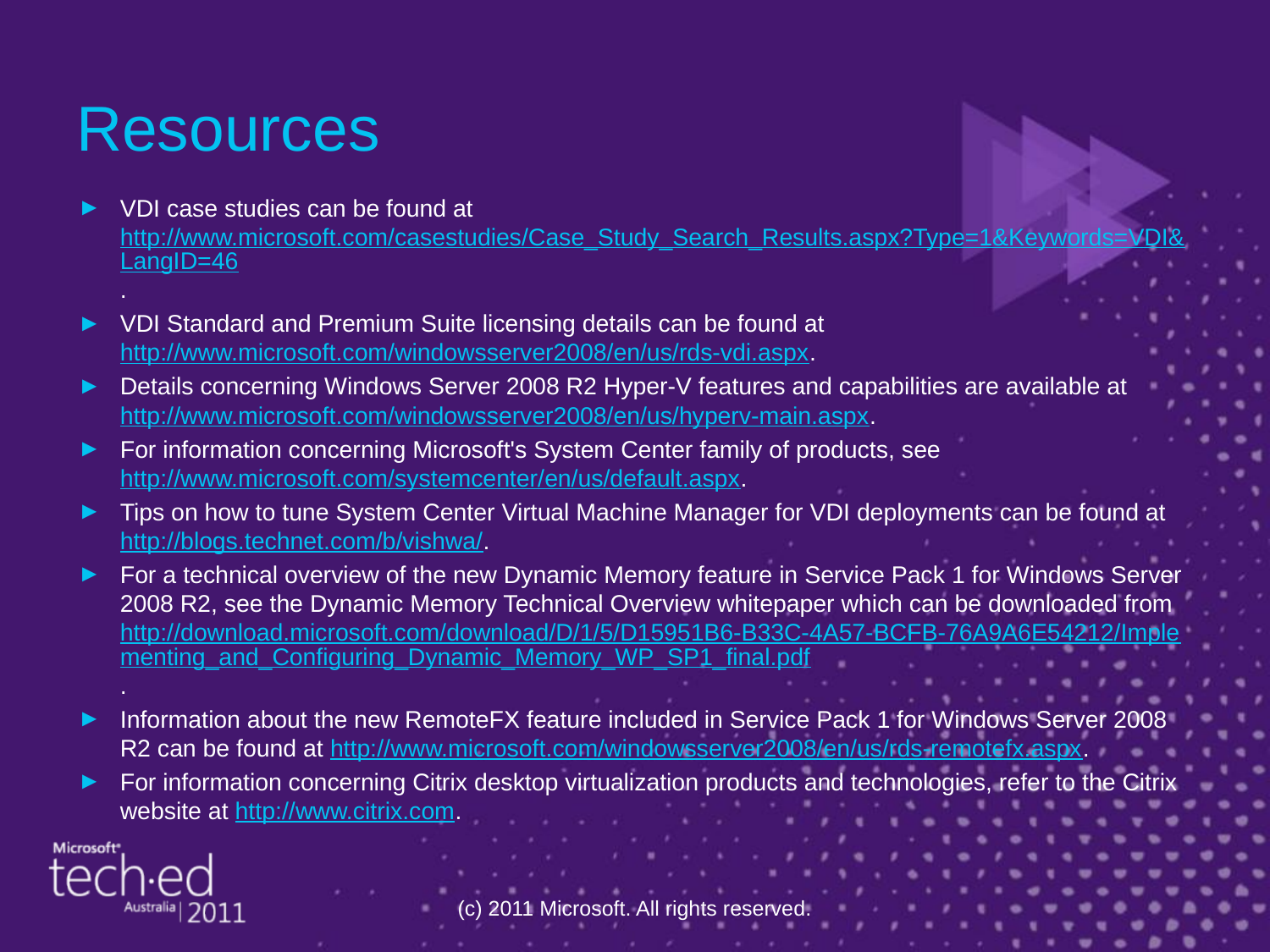

# Resources
VDI case studies can be found at http://www.microsoft.com/casestudies/Case_Study_Search_Results.aspx?Type=1&Keywords=VDI&LangID=46.
VDI Standard and Premium Suite licensing details can be found at http://www.microsoft.com/windowsserver2008/en/us/rds-vdi.aspx.
Details concerning Windows Server 2008 R2 Hyper-V features and capabilities are available at http://www.microsoft.com/windowsserver2008/en/us/hyperv-main.aspx.
For information concerning Microsoft's System Center family of products, see http://www.microsoft.com/systemcenter/en/us/default.aspx.
Tips on how to tune System Center Virtual Machine Manager for VDI deployments can be found at http://blogs.technet.com/b/vishwa/.
For a technical overview of the new Dynamic Memory feature in Service Pack 1 for Windows Server 2008 R2, see the Dynamic Memory Technical Overview whitepaper which can be downloaded from http://download.microsoft.com/download/D/1/5/D15951B6-B33C-4A57-BCFB-76A9A6E54212/Implementing_and_Configuring_Dynamic_Memory_WP_SP1_final.pdf.
Information about the new RemoteFX feature included in Service Pack 1 for Windows Server 2008 R2 can be found at http://www.microsoft.com/windowsserver2008/en/us/rds-remotefx.aspx.
For information concerning Citrix desktop virtualization products and technologies, refer to the Citrix website at http://www.citrix.com.

(c) 2011 Microsoft. All rights reserved.